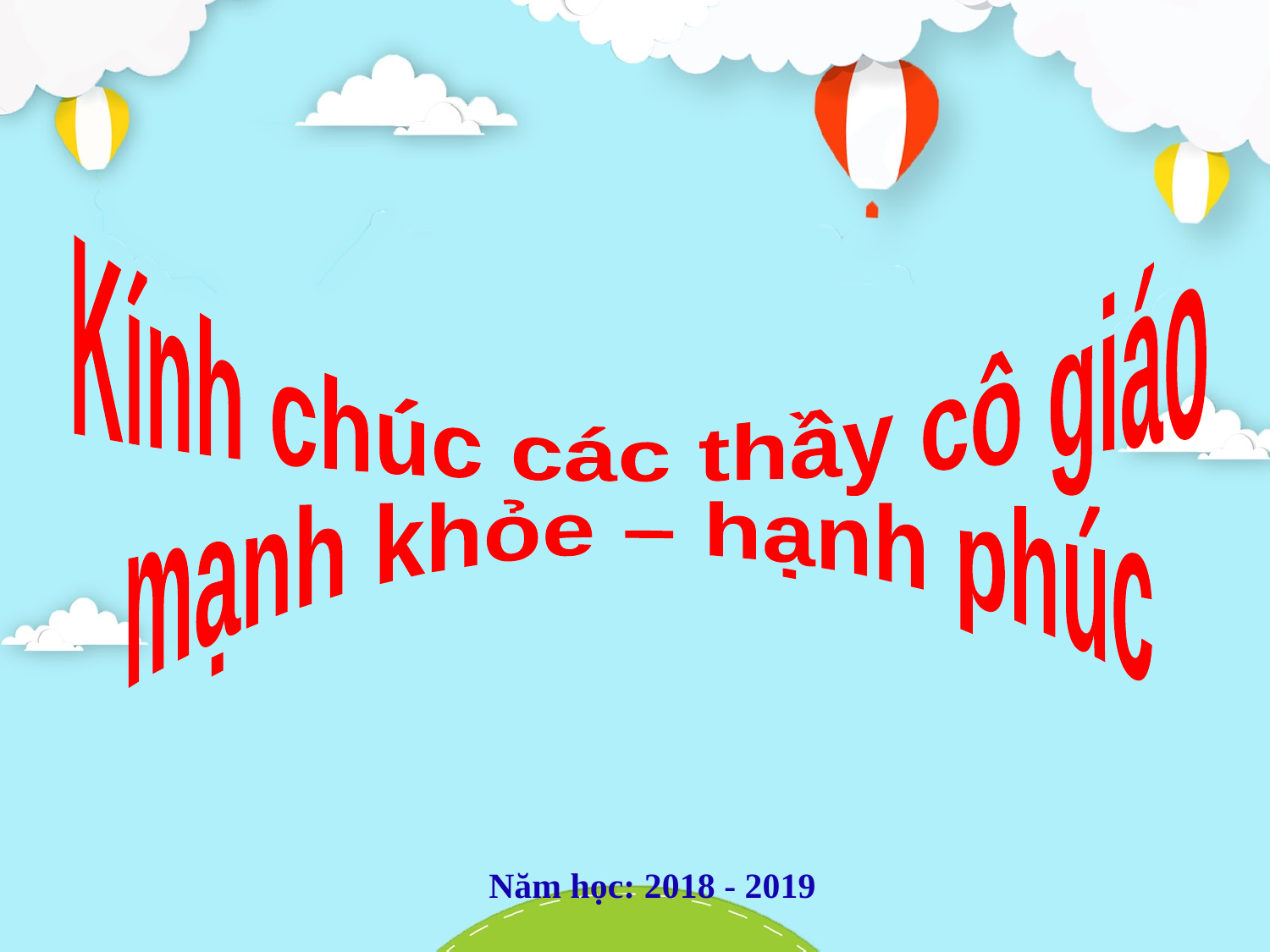

Kính chúc các thầy cô giáo
mạnh khỏe – hạnh phúc
Năm học: 2018 - 2019